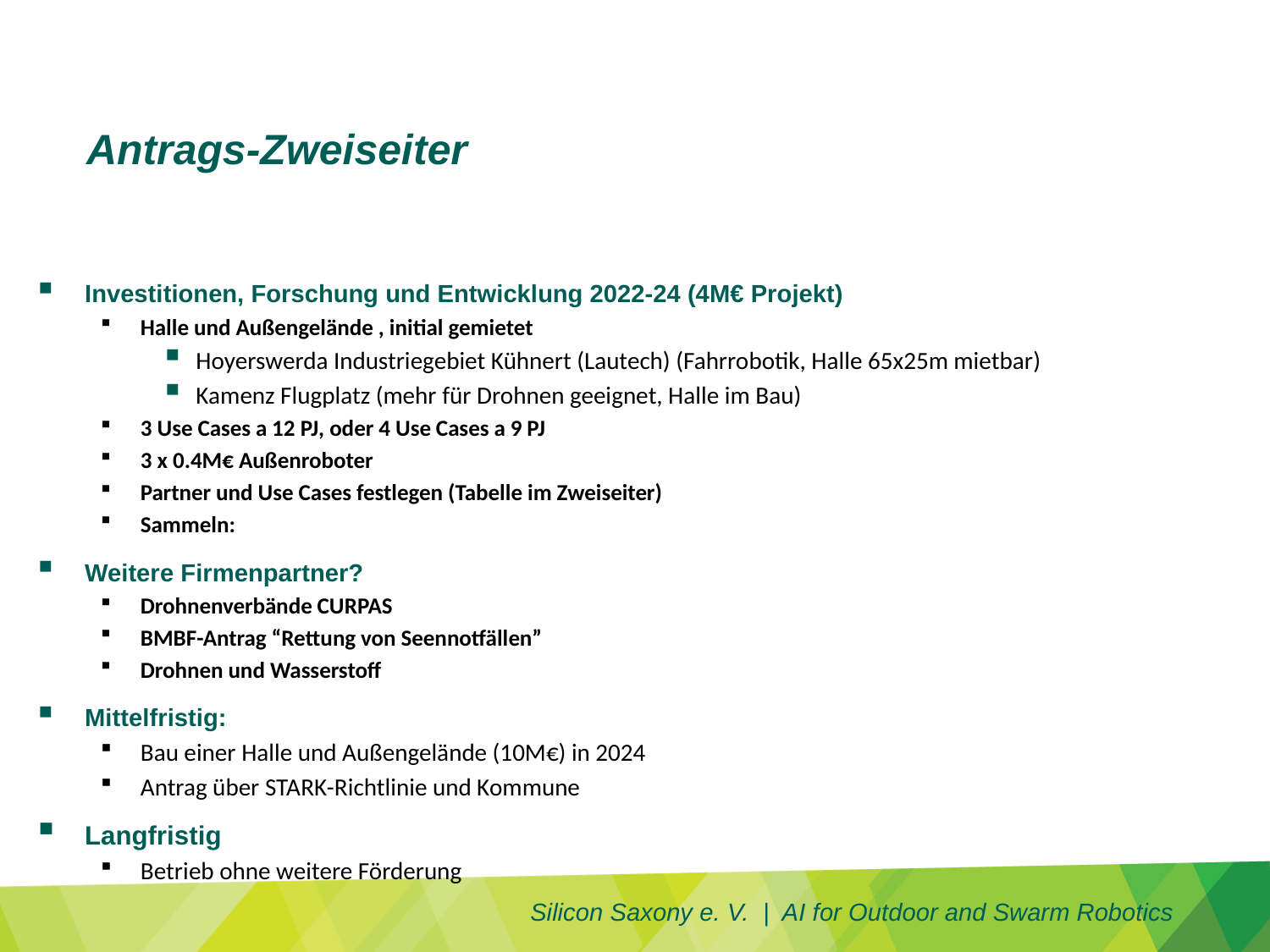

Antrags-Zweiseiter

Investitionen, Forschung und Entwicklung 2022-24 (4M€ Projekt)
Halle und Außengelände , initial gemietet
Hoyerswerda Industriegebiet Kühnert (Lautech) (Fahrrobotik, Halle 65x25m mietbar)
Kamenz Flugplatz (mehr für Drohnen geeignet, Halle im Bau)
3 Use Cases a 12 PJ, oder 4 Use Cases a 9 PJ
3 x 0.4M€ Außenroboter
Partner und Use Cases festlegen (Tabelle im Zweiseiter)
Sammeln:
Weitere Firmenpartner?
Drohnenverbände CURPAS
BMBF-Antrag “Rettung von Seennotfällen”
Drohnen und Wasserstoff
Mittelfristig:
Bau einer Halle und Außengelände (10M€) in 2024
Antrag über STARK-Richtlinie und Kommune
Langfristig
Betrieb ohne weitere Förderung